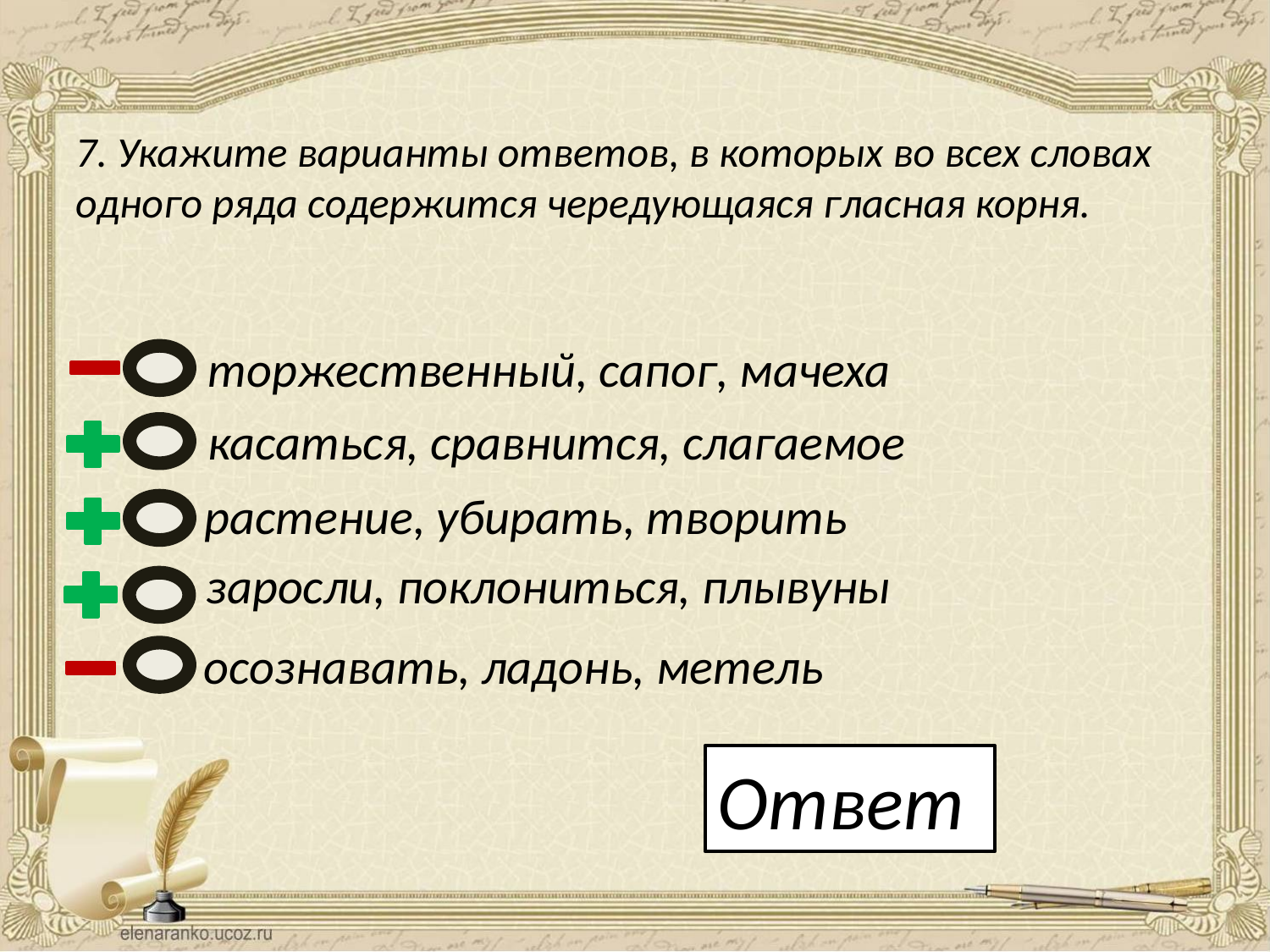

7. Укажите варианты ответов, в которых во всех словах одного ряда содержится чередующаяся гласная корня.
торжественный, сапог, мачеха

касаться, сравнится, слагаемое

растение, убирать, творить

заросли, поклониться, плывуны

осознавать, ладонь, метель

Ответ